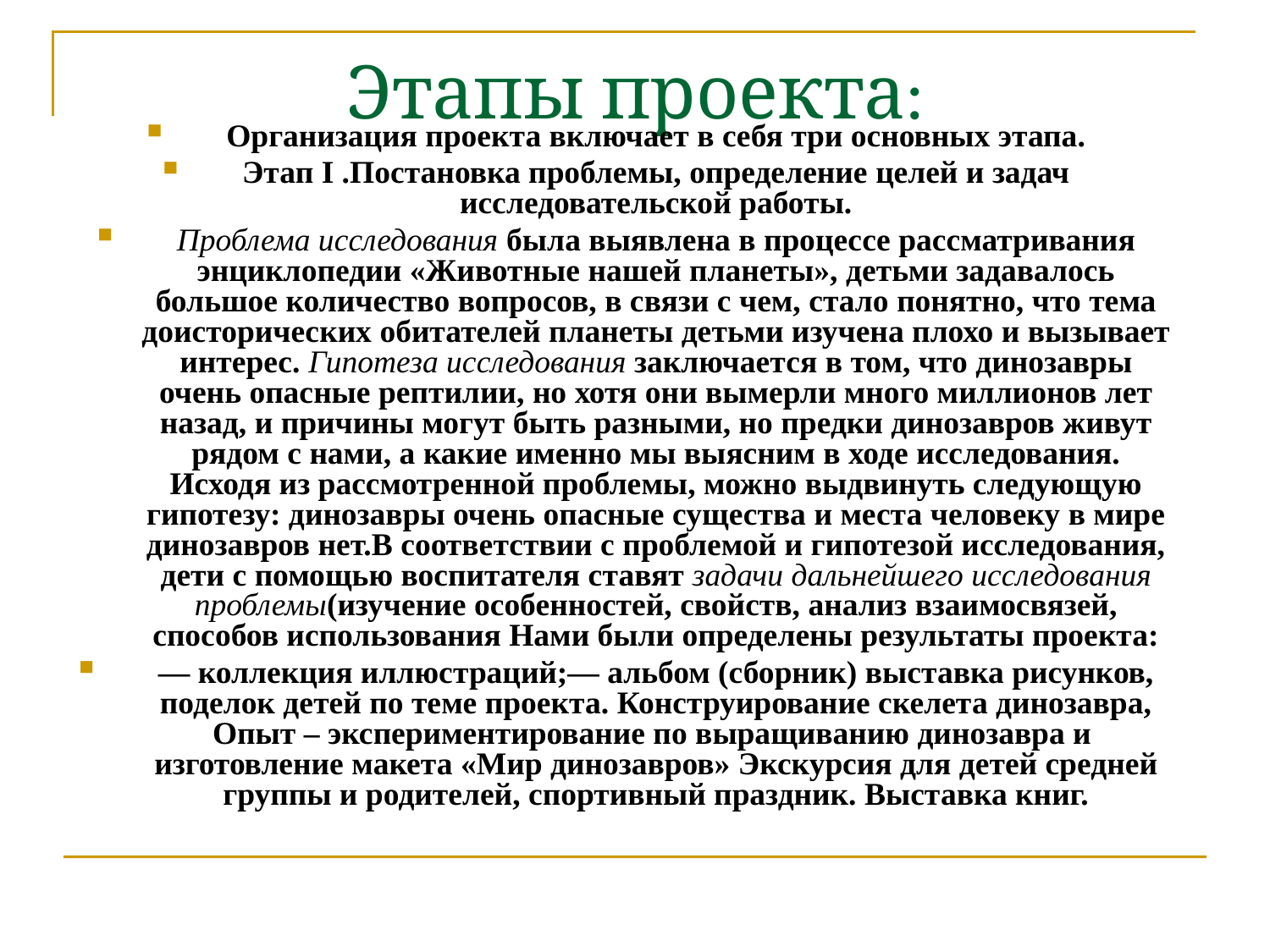

# Этапы проекта:
Организация проекта включает в себя три основных этапа.
Этап I .Постановка проблемы, определение целей и задач исследовательской работы.
Проблема исследования была выявлена в процессе рассматривания энциклопедии «Животные нашей планеты», детьми задавалось большое количество вопросов, в связи с чем, стало понятно, что тема доисторических обитателей планеты детьми изучена плохо и вызывает интерес. Гипотеза исследования заключается в том, что динозавры очень опасные рептилии, но хотя они вымерли много миллионов лет назад, и причины могут быть разными, но предки динозавров живут рядом с нами, а какие именно мы выясним в ходе исследования. Исходя из рассмотренной проблемы, можно выдвинуть следующую гипотезу: динозавры очень опасные существа и места человеку в мире динозавров нет.В соответствии с проблемой и гипотезой исследования, дети с помощью воспитателя ставят задачи дальнейшего исследования проблемы(изучение особенностей, свойств, анализ взаимосвязей, способов использования Нами были определены результаты проекта:
— коллекция иллюстраций;— альбом (сборник) выставка рисунков, поделок детей по теме проекта. Конструирование скелета динозавра, Опыт – экспериментирование по выращиванию динозавра и  изготовление макета «Мир динозавров» Экскурсия для детей средней группы и родителей, спортивный праздник. Выставка книг.